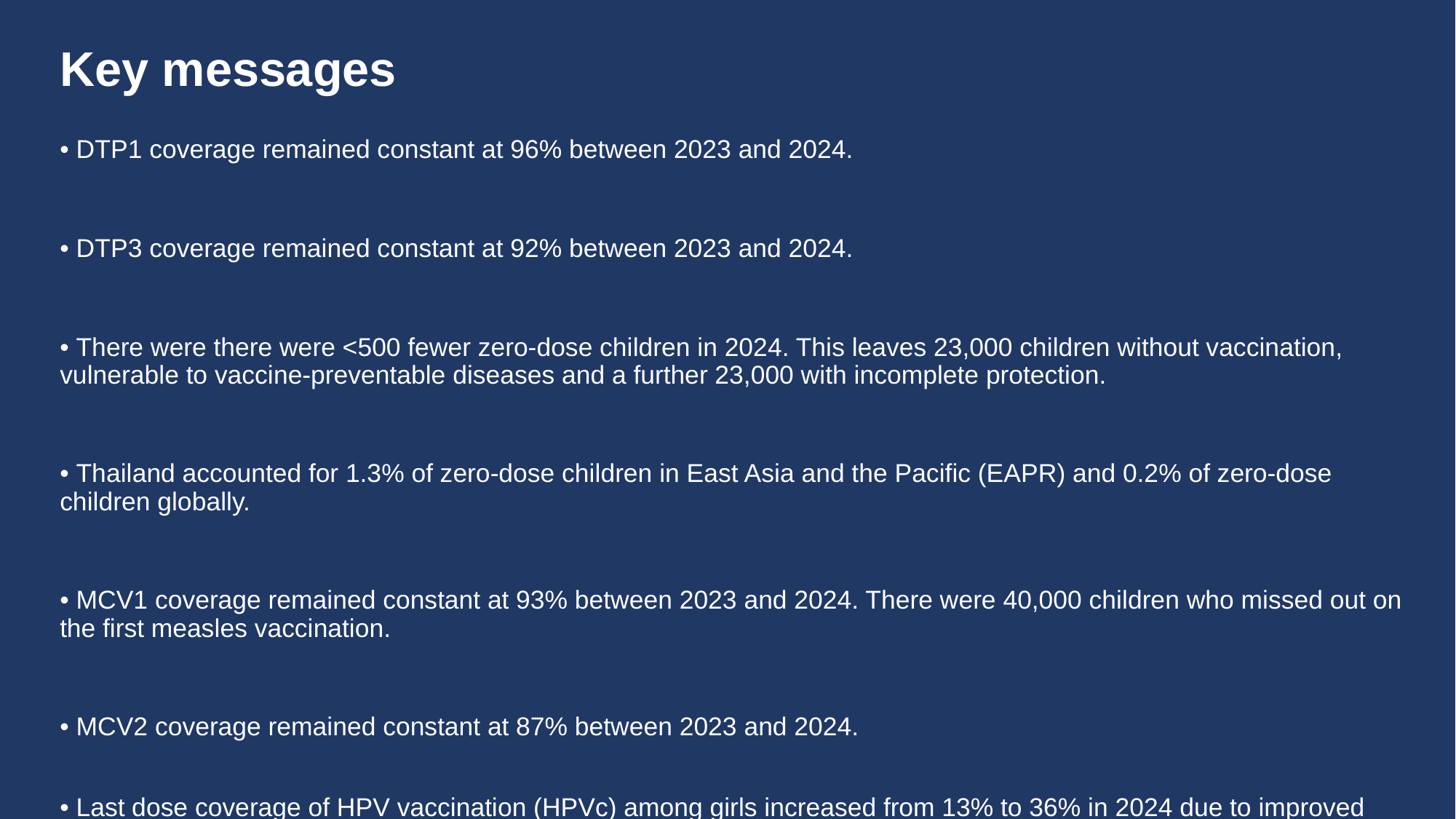

# Key messages
• DTP1 coverage remained constant at 96% between 2023 and 2024.

• DTP3 coverage remained constant at 92% between 2023 and 2024.

• There were there were <500 fewer zero-dose children in 2024. This leaves 23,000 children without vaccination, vulnerable to vaccine-preventable diseases and a further 23,000 with incomplete protection.

• Thailand accounted for 1.3% of zero-dose children in East Asia and the Pacific (EAPR) and 0.2% of zero-dose children globally.

• MCV1 coverage remained constant at 93% between 2023 and 2024. There were 40,000 children who missed out on the first measles vaccination.

• MCV2 coverage remained constant at 87% between 2023 and 2024.

• Last dose coverage of HPV vaccination (HPVc) among girls increased from 13% to 36% in 2024 due to improved programme performance.